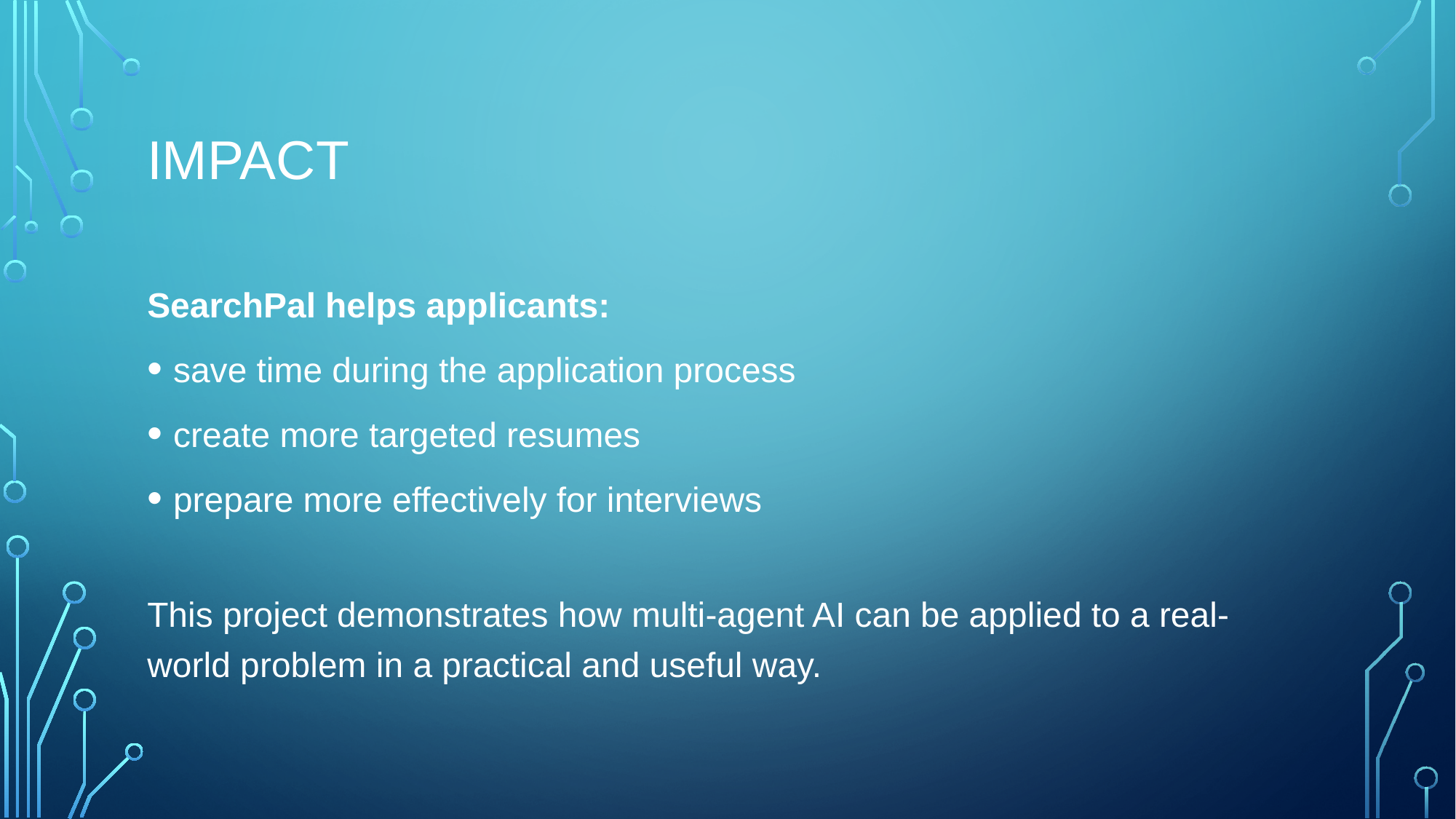

# Impact
SearchPal helps applicants:
save time during the application process
create more targeted resumes
prepare more effectively for interviews
This project demonstrates how multi-agent AI can be applied to a real-world problem in a practical and useful way.